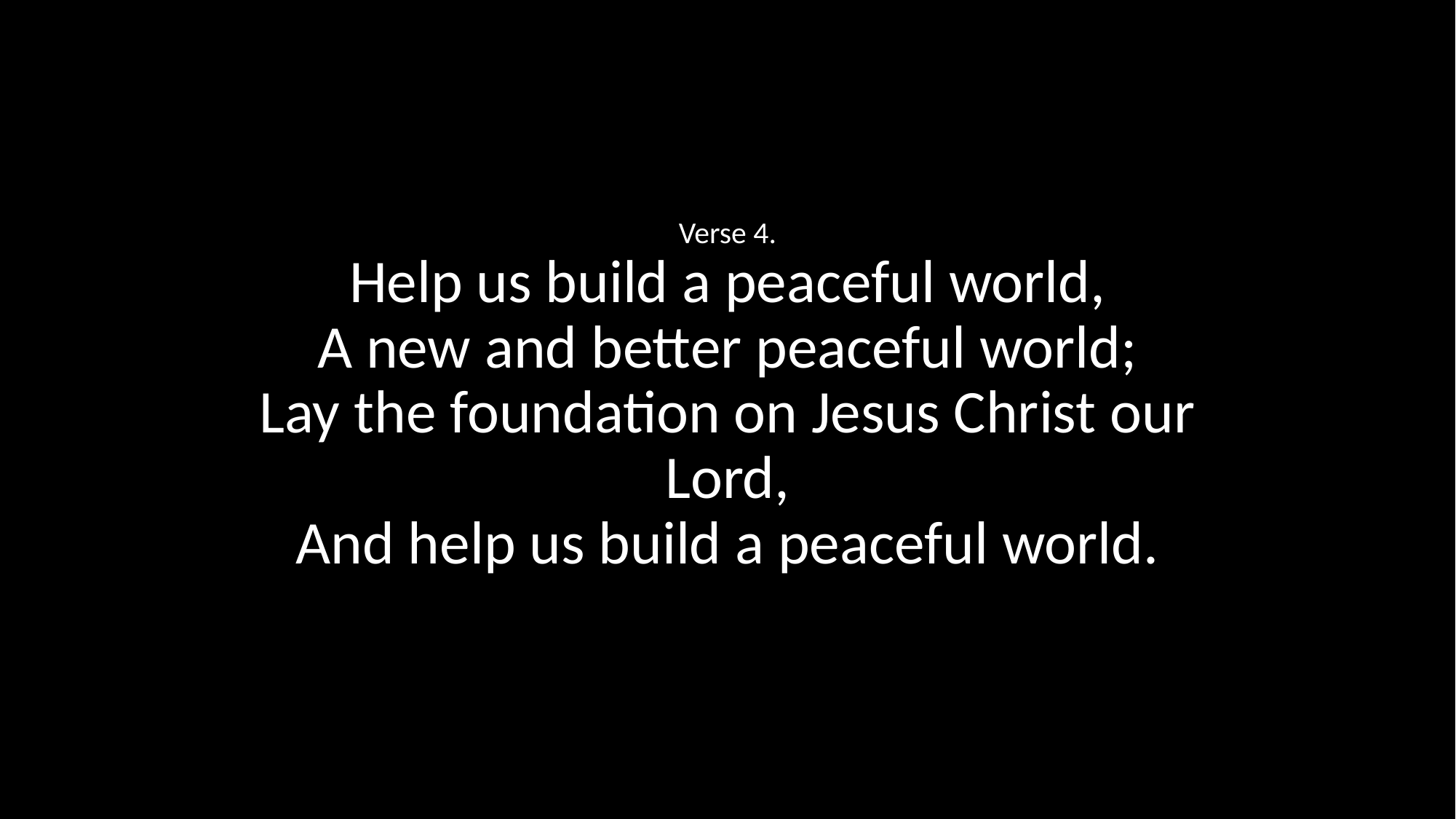

Verse 4.
Help us build a peaceful world,
A new and better peaceful world;
Lay the foundation on Jesus Christ our Lord,
And help us build a peaceful world.